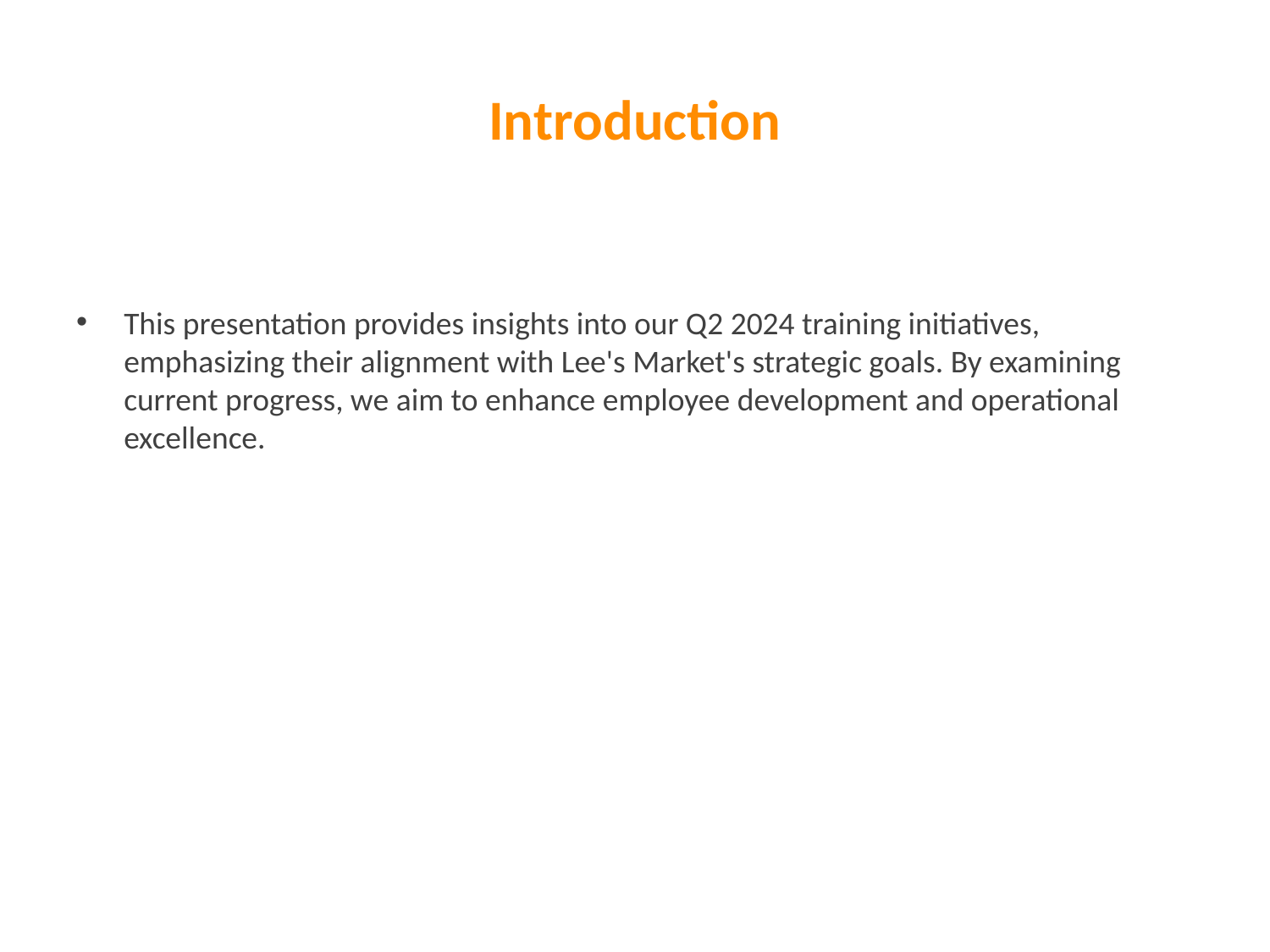

# Introduction

This presentation provides insights into our Q2 2024 training initiatives, emphasizing their alignment with Lee's Market's strategic goals. By examining current progress, we aim to enhance employee development and operational excellence.